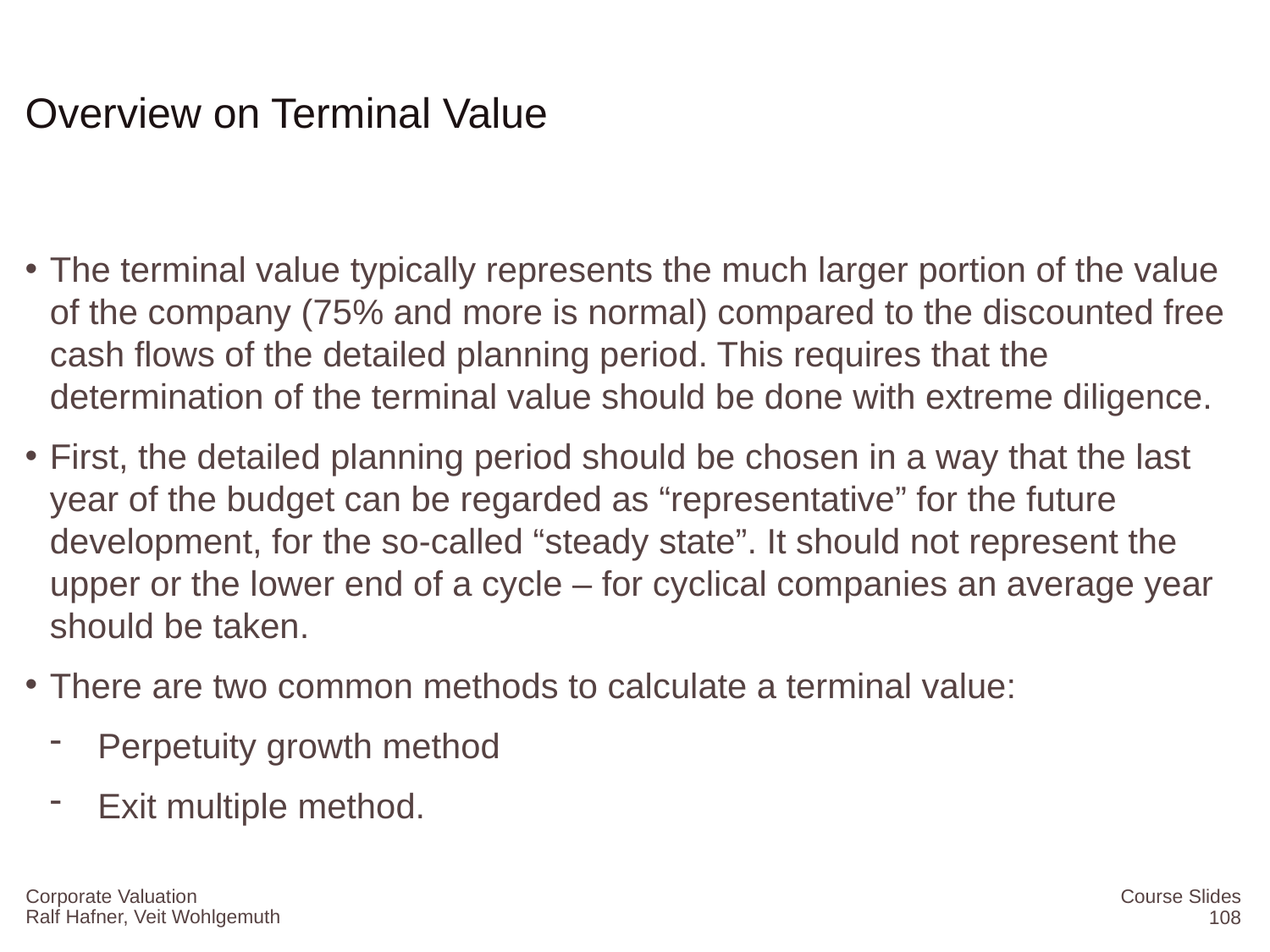

# Overview on Terminal Value
The terminal value typically represents the much larger portion of the value of the company (75% and more is normal) compared to the discounted free cash flows of the detailed planning period. This requires that the determination of the terminal value should be done with extreme diligence.
First, the detailed planning period should be chosen in a way that the last year of the budget can be regarded as “representative” for the future development, for the so-called “steady state”. It should not represent the upper or the lower end of a cycle – for cyclical companies an average year should be taken.
There are two common methods to calculate a terminal value:
Perpetuity growth method
Exit multiple method.
Corporate Valuation
Course Slides
108